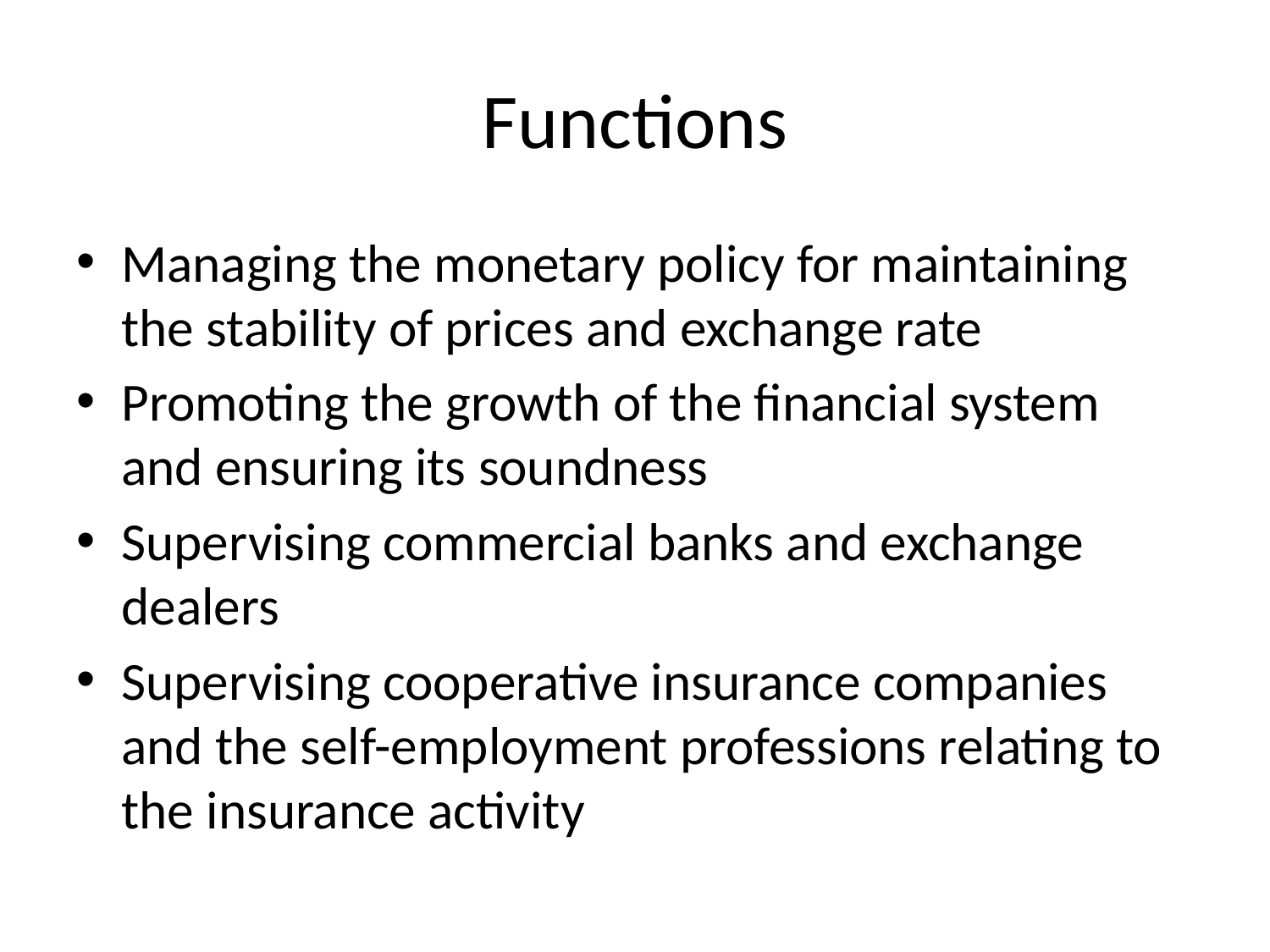

# Functions
Managing the monetary policy for maintaining the stability of prices and exchange rate
Promoting the growth of the financial system and ensuring its soundness
Supervising commercial banks and exchange dealers
Supervising cooperative insurance companies and the self-employment professions relating to the insurance activity